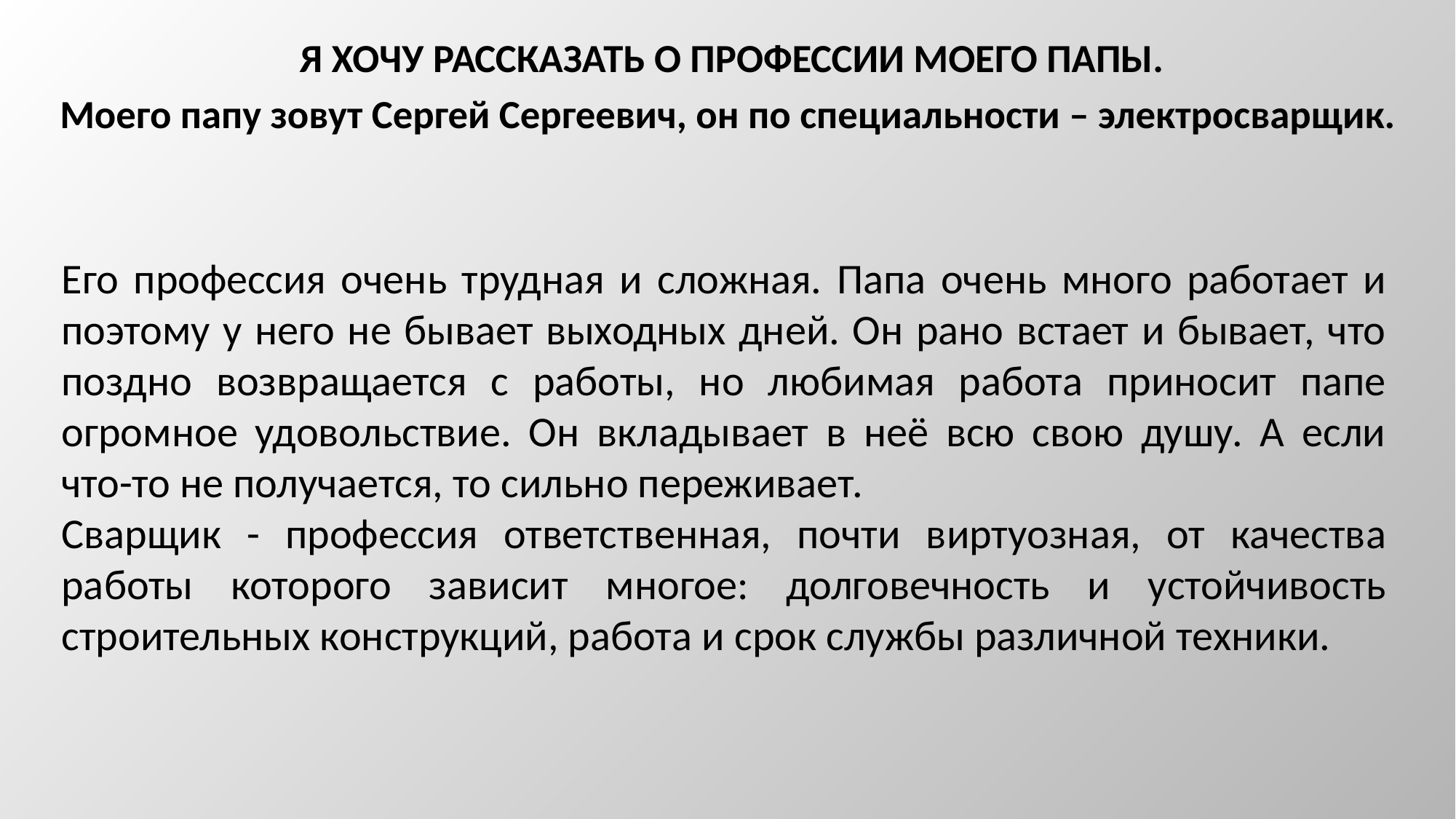

Я ХОЧУ РАССКАЗАТЬ О ПРОФЕССИИ МОЕГО ПАПЫ.
Моего папу зовут Сергей Сергеевич, он по специальности – электросварщик.

Его профессия очень трудная и сложная. Папа очень много работает и поэтому у него не бывает выходных дней. Он рано встает и бывает, что поздно возвращается с работы, но любимая работа приносит папе огромное удовольствие. Он вкладывает в неё всю свою душу. А если что-то не получается, то сильно переживает.
Сварщик - профессия ответственная, почти виртуозная, от качества работы которого зависит многое: долговечность и устойчивость строительных конструкций, работа и срок службы различной техники.